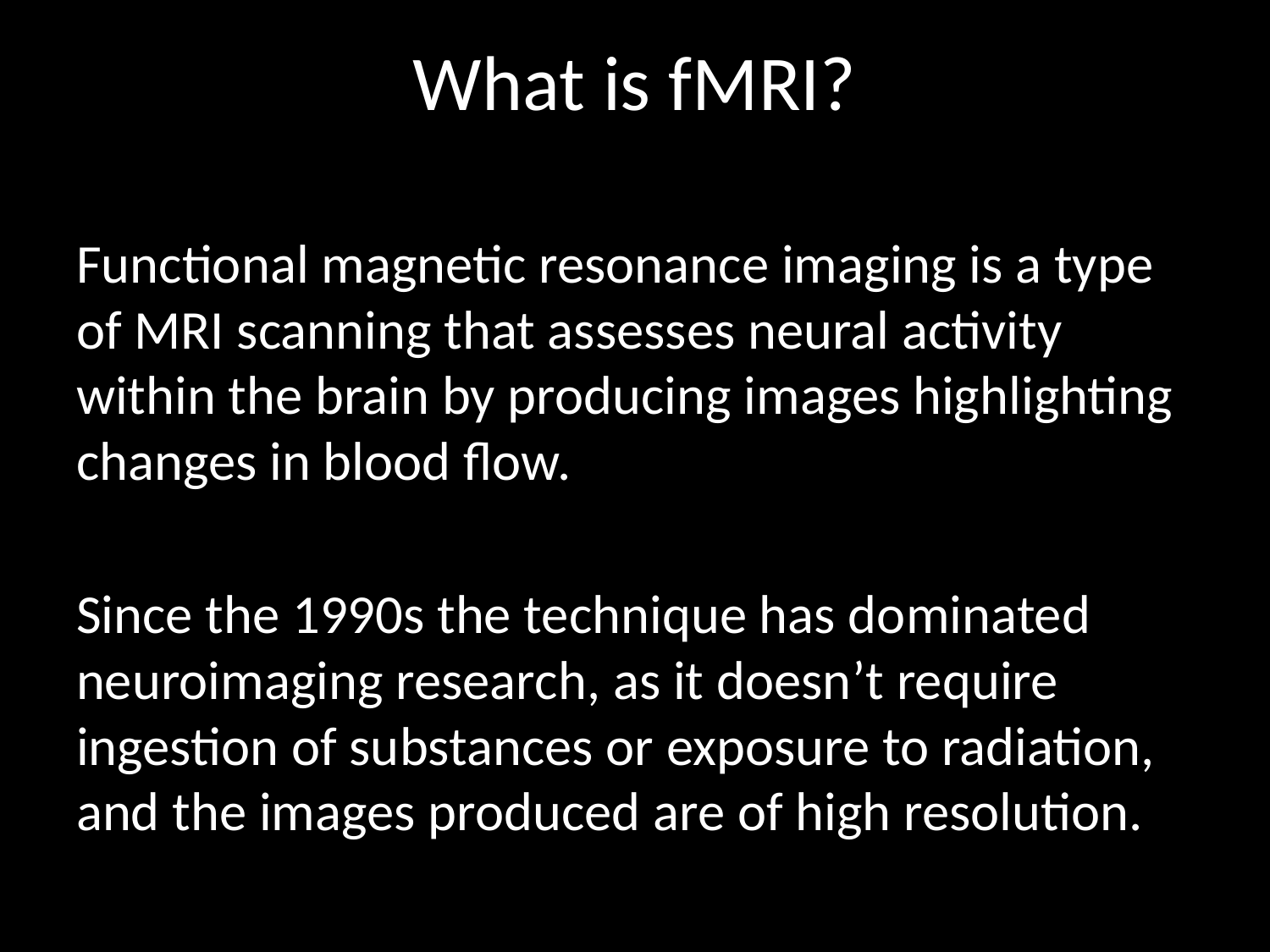

# What is fMRI?
Functional magnetic resonance imaging is a type of MRI scanning that assesses neural activity within the brain by producing images highlighting changes in blood flow.

Since the 1990s the technique has dominated neuroimaging research, as it doesn’t require ingestion of substances or exposure to radiation, and the images produced are of high resolution.